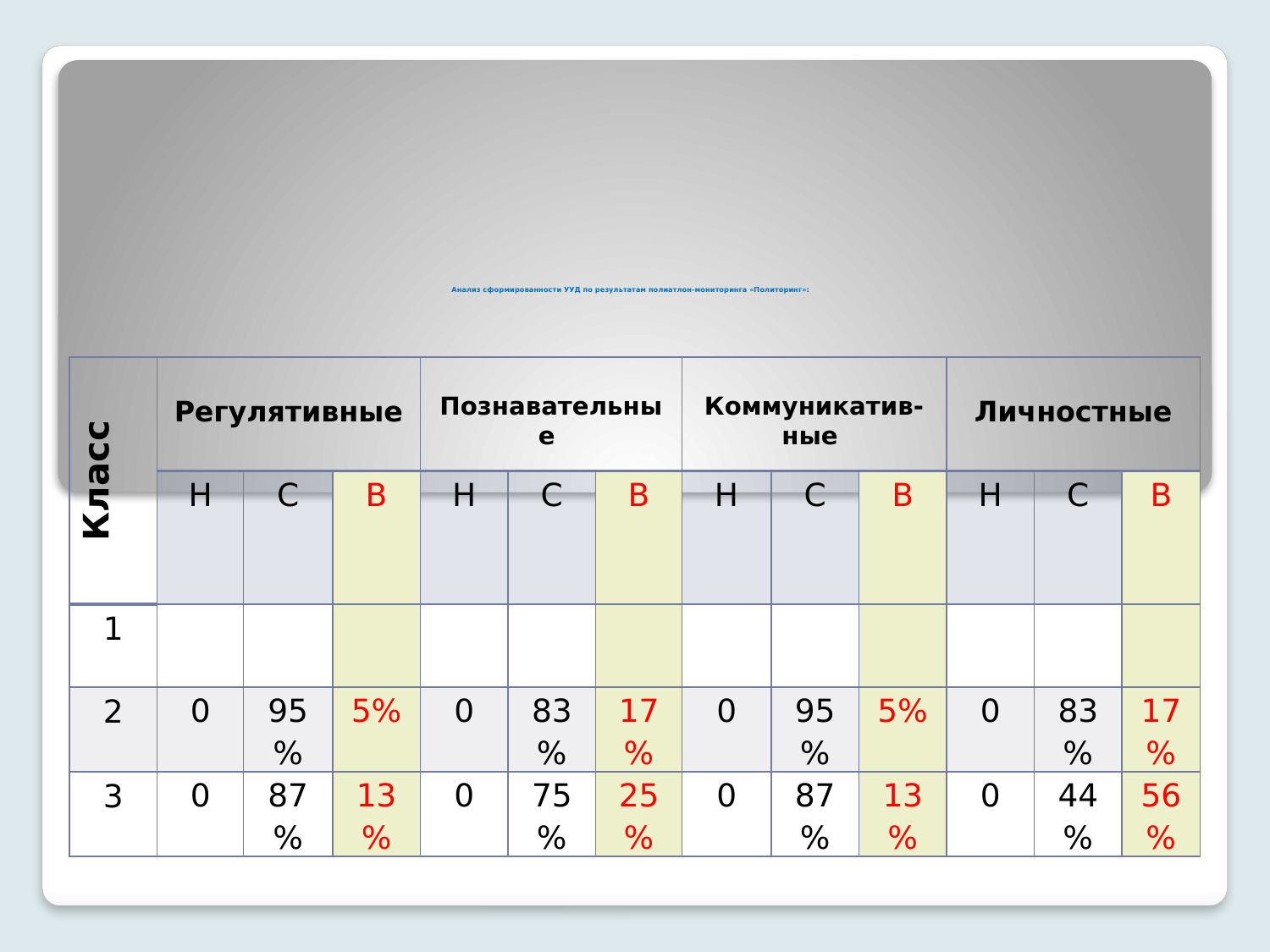

# Анализ сформированности УУД по результатам полиатлон-мониторинга «Политоринг»:

| Класс | Регулятивные |  |  | Познавательные |  |  | Коммуникатив-ные |  |  | Личностные |  |  |
| --- | --- | --- | --- | --- | --- | --- | --- | --- | --- | --- | --- | --- |
|  | Н | С | В | Н | С | В | Н | С | В | Н | С | В |
| 1 |  |  |  |  |  |  |  |  |  |  |  |  |
| 2 | 0 | 95% | 5% | 0 | 83% | 17% | 0 | 95% | 5% | 0 | 83% | 17% |
| 3 | 0 | 87% | 13% | 0 | 75% | 25% | 0 | 87% | 13% | 0 | 44% | 56% |